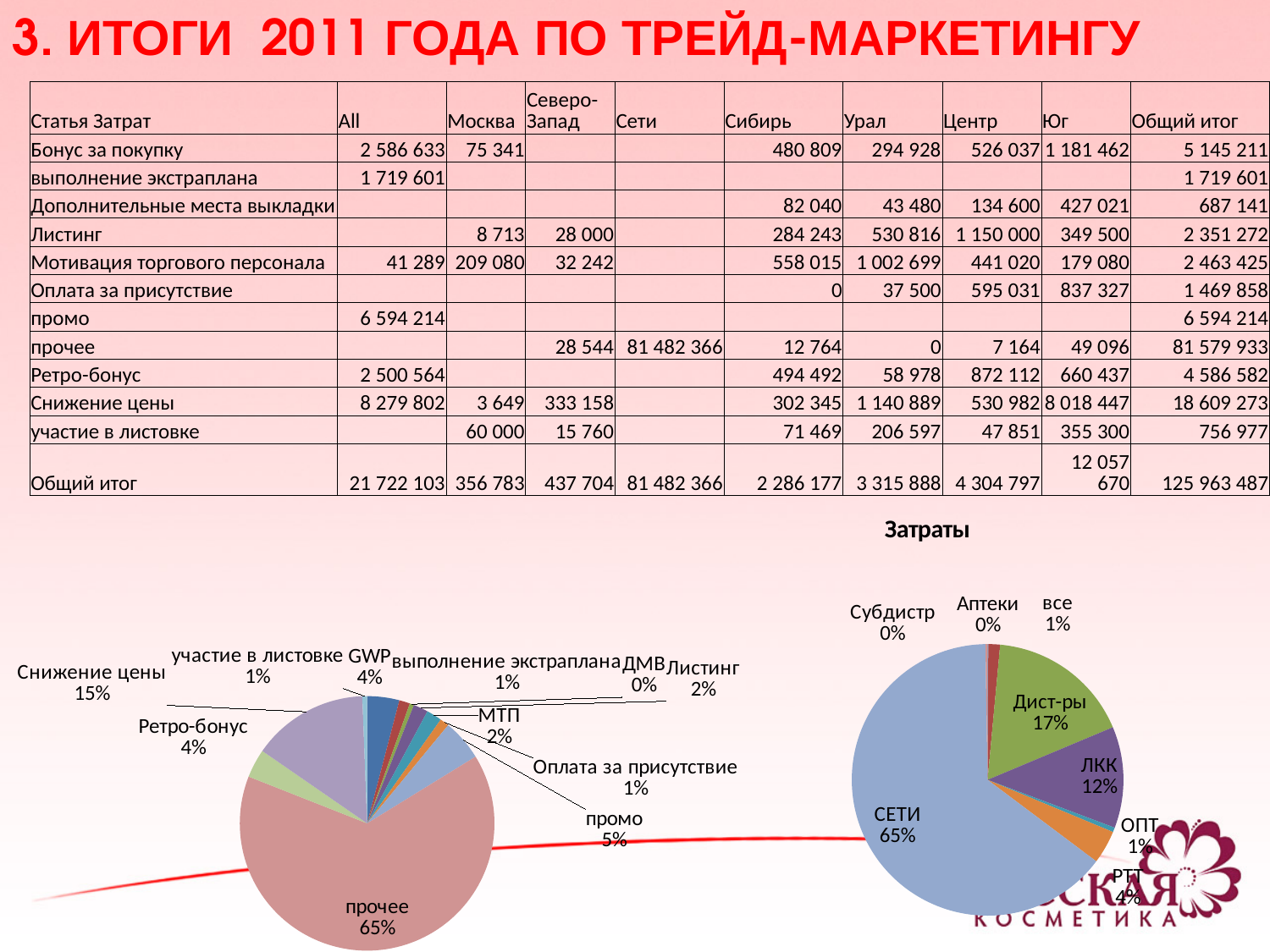

3. ИТОГИ  2011 ГОДА ПО ТРЕЙД-МАРКЕТИНГУ

| Статья Затрат | All | Москва | Северо-Запад | Сети | Сибирь | Урал | Центр | Юг | Общий итог |
| --- | --- | --- | --- | --- | --- | --- | --- | --- | --- |
| Бонус за покупку | 2 586 633 | 75 341 |  |  | 480 809 | 294 928 | 526 037 | 1 181 462 | 5 145 211 |
| выполнение экстраплана | 1 719 601 |  |  |  |  |  |  |  | 1 719 601 |
| Дополнительные места выкладки |  |  |  |  | 82 040 | 43 480 | 134 600 | 427 021 | 687 141 |
| Листинг |  | 8 713 | 28 000 |  | 284 243 | 530 816 | 1 150 000 | 349 500 | 2 351 272 |
| Мотивация торгового персонала | 41 289 | 209 080 | 32 242 |  | 558 015 | 1 002 699 | 441 020 | 179 080 | 2 463 425 |
| Оплата за присутствие |  |  |  |  | 0 | 37 500 | 595 031 | 837 327 | 1 469 858 |
| промо | 6 594 214 |  |  |  |  |  |  |  | 6 594 214 |
| прочее |  |  | 28 544 | 81 482 366 | 12 764 | 0 | 7 164 | 49 096 | 81 579 933 |
| Ретро-бонус | 2 500 564 |  |  |  | 494 492 | 58 978 | 872 112 | 660 437 | 4 586 582 |
| Снижение цены | 8 279 802 | 3 649 | 333 158 |  | 302 345 | 1 140 889 | 530 982 | 8 018 447 | 18 609 273 |
| участие в листовке |  | 60 000 | 15 760 |  | 71 469 | 206 597 | 47 851 | 355 300 | 756 977 |
| Общий итог | 21 722 103 | 356 783 | 437 704 | 81 482 366 | 2 286 177 | 3 315 888 | 4 304 797 | 12 057 670 | 125 963 487 |

### Chart

| Category | Общие затраты |
|---|---|
| Бонус за покупку | 5145210.968500001 |
| выполнение экстраплана | 1719601.0 |
| Дополнительные места выкладки | 687140.5800000001 |
| Листинг | 2351272.4525999967 |
| Мотивация торгового персонала | 2463425.0 |
| Оплата за присутствие | 1469858.11 |
| промо | 6594213.5200000005 |
| прочее | 81579933.1995 |
| Ретро-бонус | 4586582.168129999 |
| Снижение цены | 18609273.32855048 |
| участие в листовке | 756977.0646250008 |

### Chart:

| Category | Затраты |
|---|---|
| Аптеки | 116000.0 |
| все | 1755201.840500001 |
| Дист-ры | 21715764.19317647 |
| ЛКК | 15234354.083428985 |
| ОПТ | 687621.0 |
| РТТ | 5000699.295000001 |
| СЕТИ | 81482366.0 |
| Субдистр | 311644.9798 |